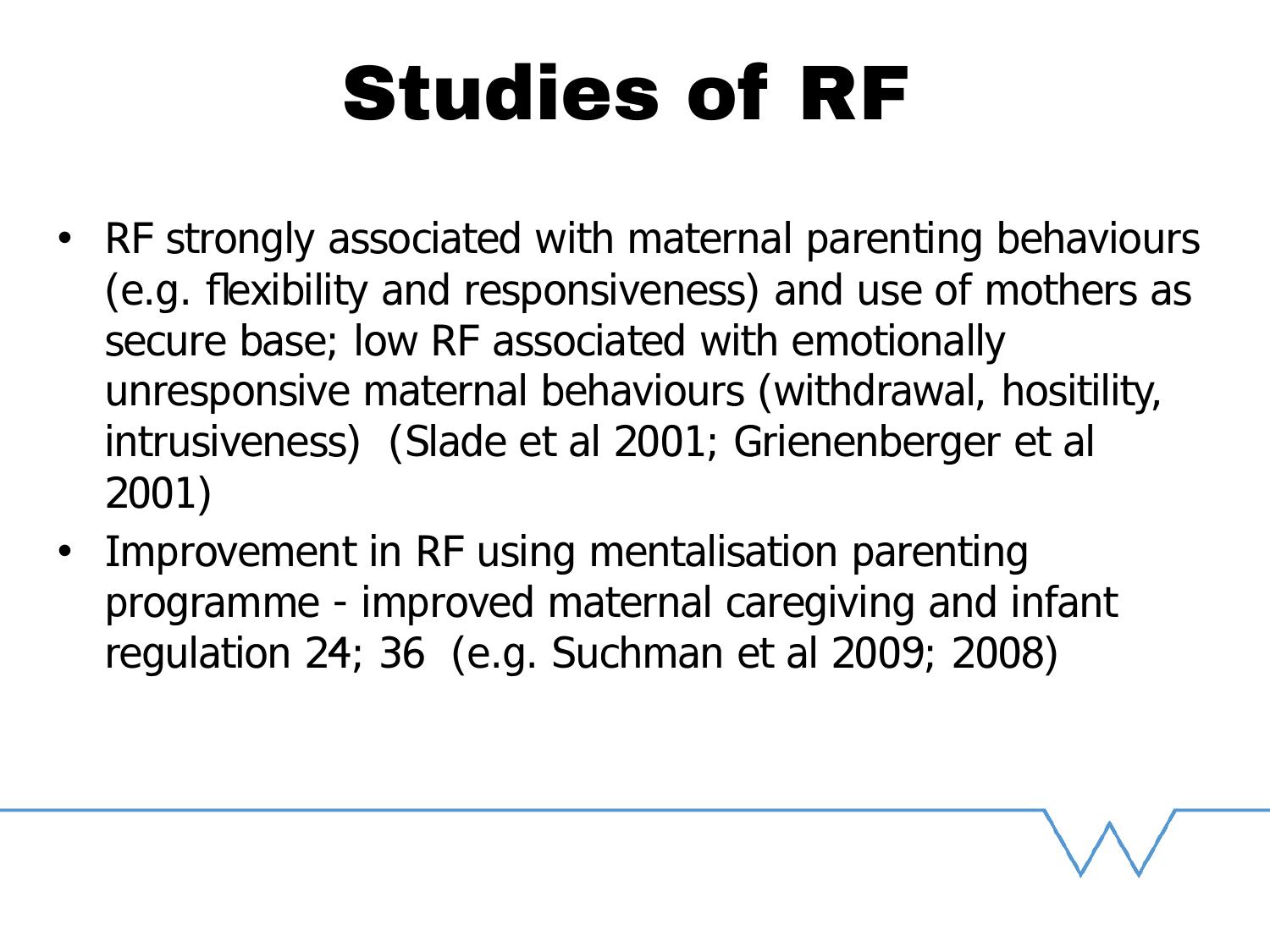

# Studies of RF

RF strongly associated with maternal parenting behaviours (e.g. flexibility and responsiveness) and use of mothers as secure base; low RF associated with emotionally unresponsive maternal behaviours (withdrawal, hositility, intrusiveness)  (Slade et al 2001; Grienenberger et al 2001)
Improvement in RF using mentalisation parenting programme - improved maternal caregiving and infant regulation 24; 36  (e.g. Suchman et al 2009; 2008)